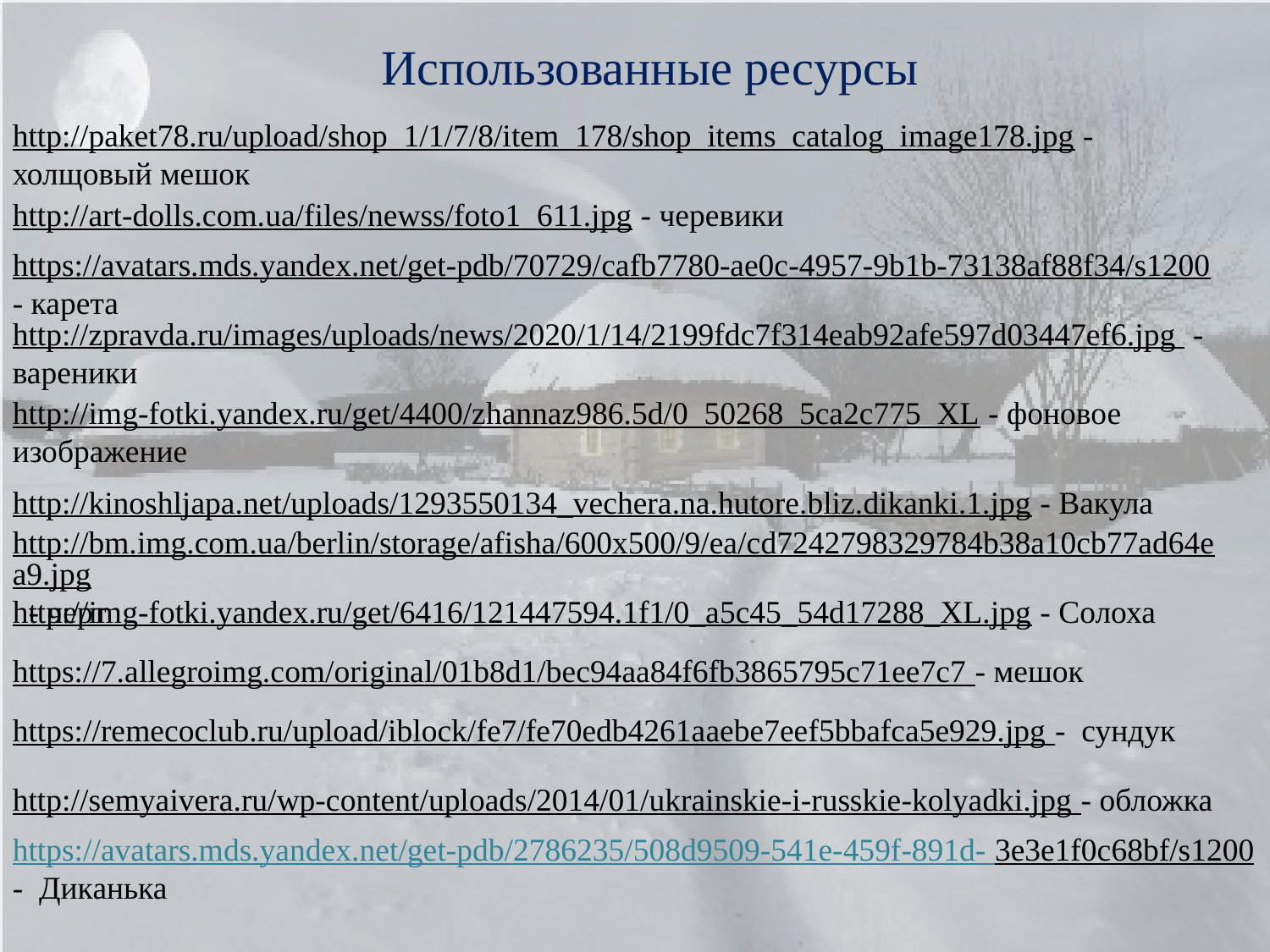

Использованные ресурсы
http://paket78.ru/upload/shop_1/1/7/8/item_178/shop_items_catalog_image178.jpg - холщовый мешок
http://art-dolls.com.ua/files/newss/foto1_611.jpg - черевики
https://avatars.mds.yandex.net/get-pdb/70729/cafb7780-ae0c-4957-9b1b-73138af88f34/s1200 - карета
http://zpravda.ru/images/uploads/news/2020/1/14/2199fdc7f314eab92afe597d03447ef6.jpg  -вареники
http://img-fotki.yandex.ru/get/4400/zhannaz986.5d/0_50268_5ca2c775_XL - фоновое изображение
http://kinoshljapa.net/uploads/1293550134_vechera.na.hutore.bliz.dikanki.1.jpg - Вакула
http://bm.img.com.ua/berlin/storage/afisha/600x500/9/ea/cd7242798329784b38a10cb77ad64ea9.jpg  - черт
http://img-fotki.yandex.ru/get/6416/121447594.1f1/0_a5c45_54d17288_XL.jpg - Солоха
https://7.allegroimg.com/original/01b8d1/bec94aa84f6fb3865795c71ee7c7 - мешок
https://remecoclub.ru/upload/iblock/fe7/fe70edb4261aaebe7eef5bbafca5e929.jpg -  сундук
http://semyaivera.ru/wp-content/uploads/2014/01/ukrainskie-i-russkie-kolyadki.jpg - обложка
https://avatars.mds.yandex.net/get-pdb/2786235/508d9509-541e-459f-891d- 3e3e1f0c68bf/s1200 -  Диканька